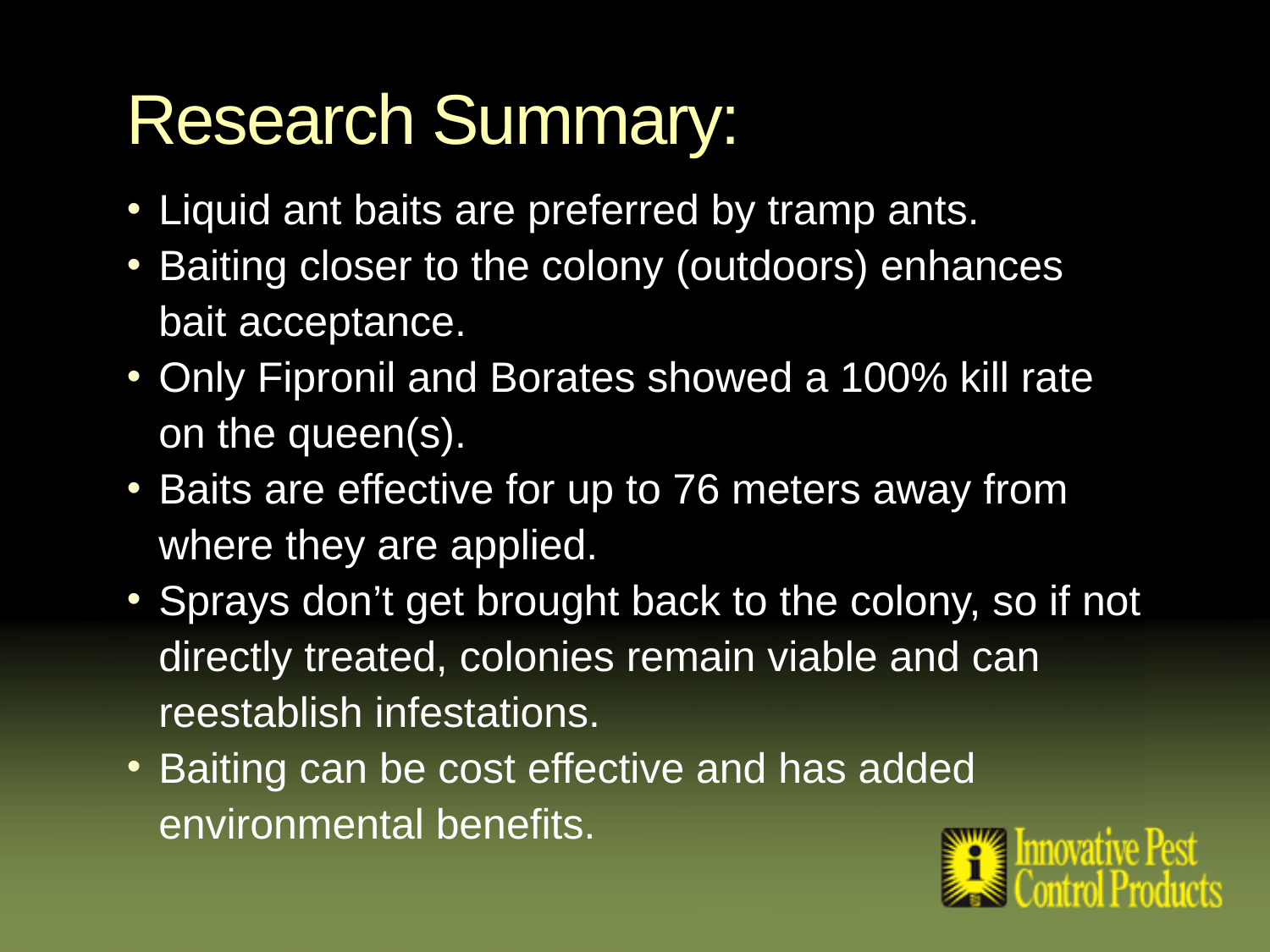

# Research Summary:
Liquid ant baits are preferred by tramp ants.
Baiting closer to the colony (outdoors) enhances bait acceptance.
Only Fipronil and Borates showed a 100% kill rate on the queen(s).
Baits are effective for up to 76 meters away from where they are applied.
Sprays don’t get brought back to the colony, so if not directly treated, colonies remain viable and can reestablish infestations.
Baiting can be cost effective and has added environmental benefits.